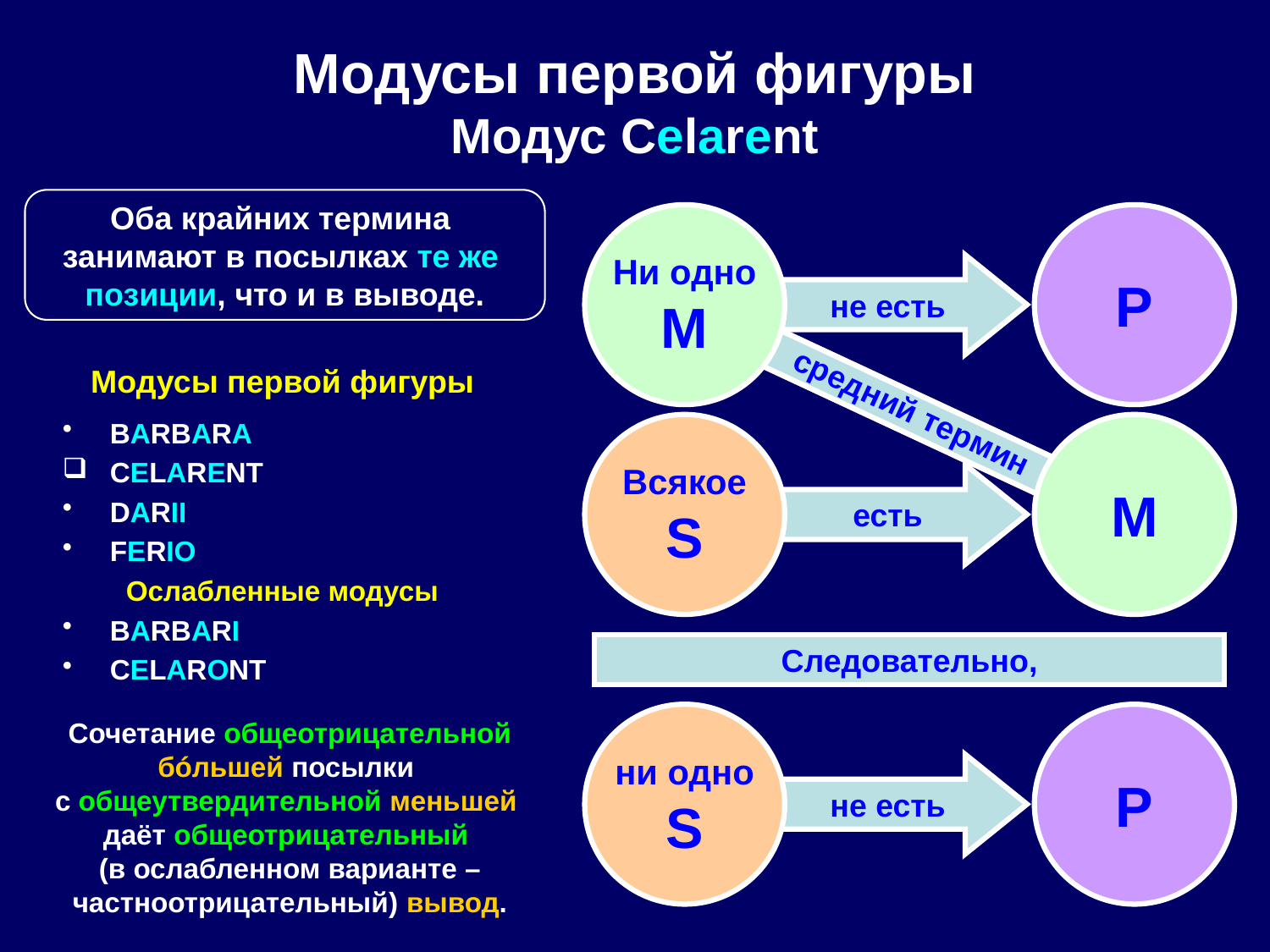

# Модусы первой фигуры Модус Celarent
Оба крайних термина
занимают в посылках те же
позиции, что и в выводе.
Ни одно
M
P
не есть
Модусы первой фигуры
BARBARA
CELARENT
DARII
FERIO
Ослабленные модусы
BARBARI
CELARONT
не суть
  средний термин
Всякое
S
M
есть
Следовательно,
ни одно
S
P
Сочетание общеотрицательной бóльшей посылки
с общеутвердительной меньшей
даёт общеотрицательный
(в ослабленном варианте – частноотрицательный) вывод.
не есть